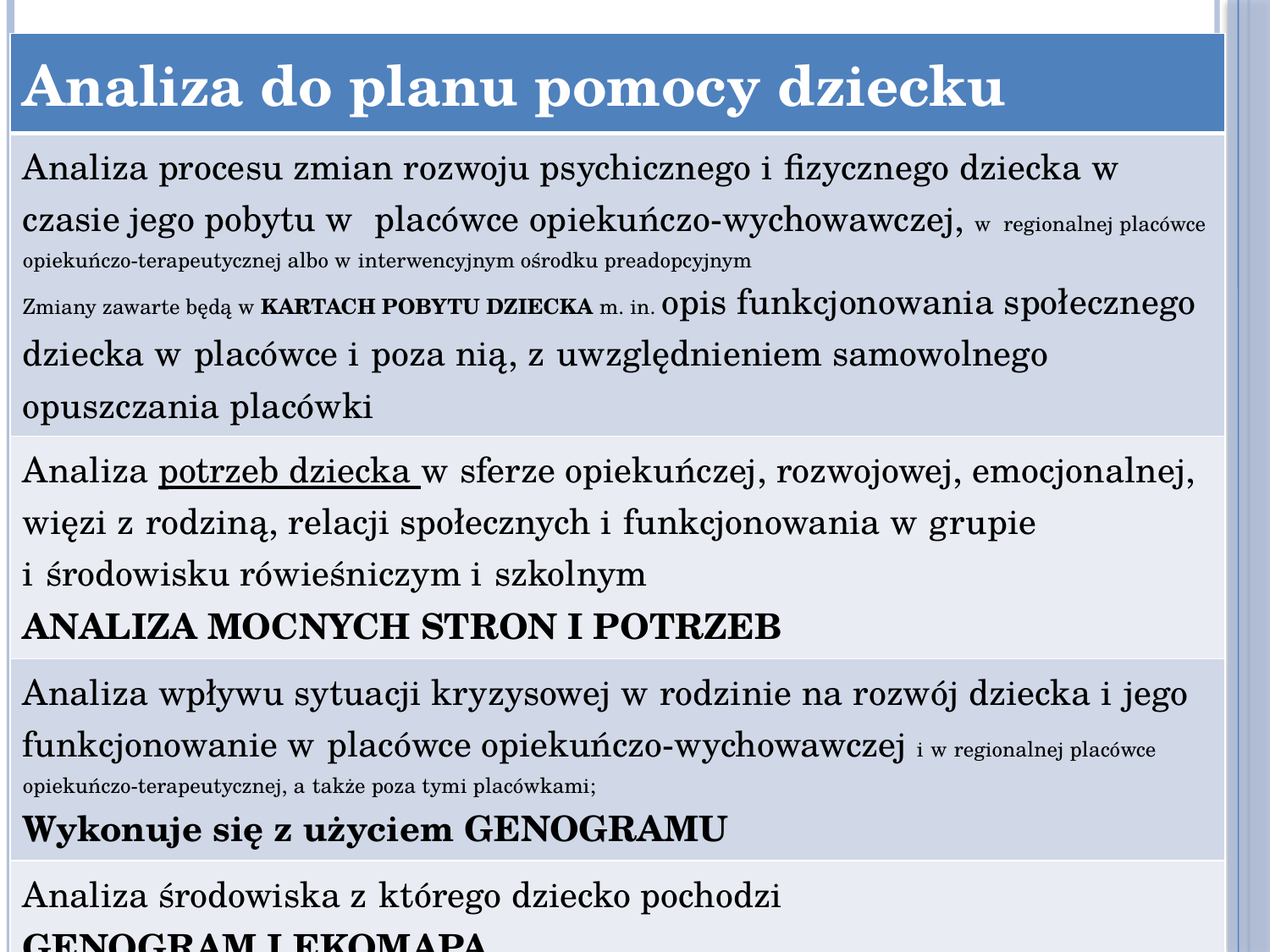

| Analiza do planu pomocy dziecku |
| --- |
| Analiza procesu zmian rozwoju psychicznego i fizycznego dziecka w  czasie jego pobytu w  placówce opiekuńczo-wychowawczej, w  regionalnej placówce opiekuńczo-terapeutycznej albo w interwencyjnym ośrodku preadopcyjnym Zmiany zawarte będą w KARTACH POBYTU DZIECKA m. in. opis funkcjonowania społecznego dziecka w placówce i poza nią, z uwzględnieniem samowolnego opuszczania placówki |
| Analiza potrzeb dziecka w sferze opiekuńczej, rozwojowej, emocjonalnej, więzi z rodziną, relacji społecznych i funkcjonowania w grupie i środowisku rówieśniczym i szkolnym ANALIZA MOCNYCH STRON I POTRZEB |
| Analiza wpływu sytuacji kryzysowej w rodzinie na rozwój dziecka i jego funkcjonowanie w placówce opiekuńczo-wychowawczej i w regionalnej placówce opiekuńczo-terapeutycznej, a także poza tymi placówkami; Wykonuje się z użyciem GENOGRAMU |
| Analiza środowiska z którego dziecko pochodzi GENOGRAM I EKOMAPA |
| Analiza rozwoju edukacyjnego dziecka Opinie ze szkoły, poradni… PLAN EDUKACYJNY |
#